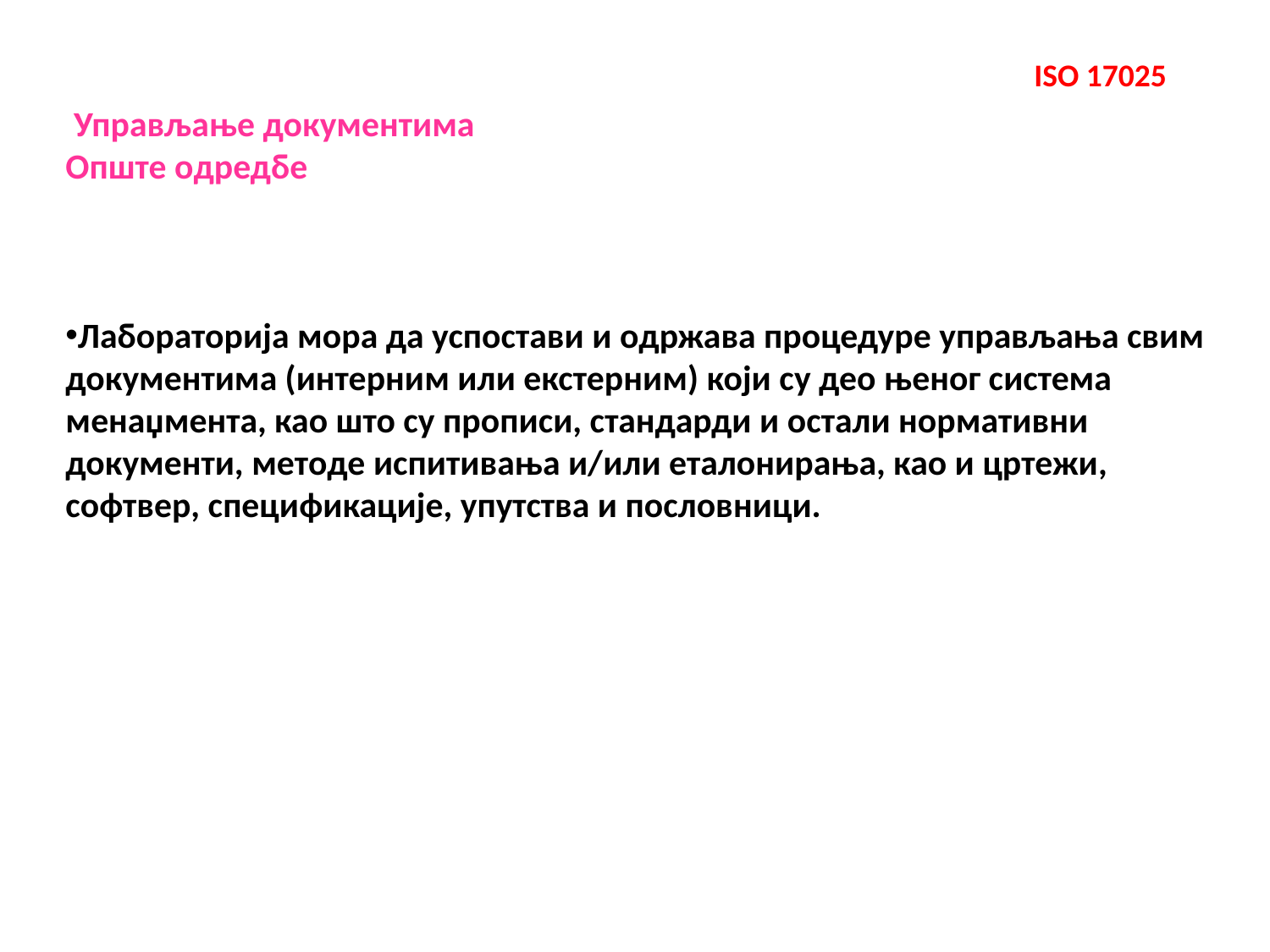

ISO 17025
 Управљање документима
Опште одредбе

Лабораторија мора да успостави и одржава процедуре управљања свим документима (интерним или екстерним) који су део њеног система менаџмента, као што су прописи, стандарди и остали нормативни документи, методе испитивања и/или еталонирања, као и цртежи, софтвер, спецификације, упутства и пословници.